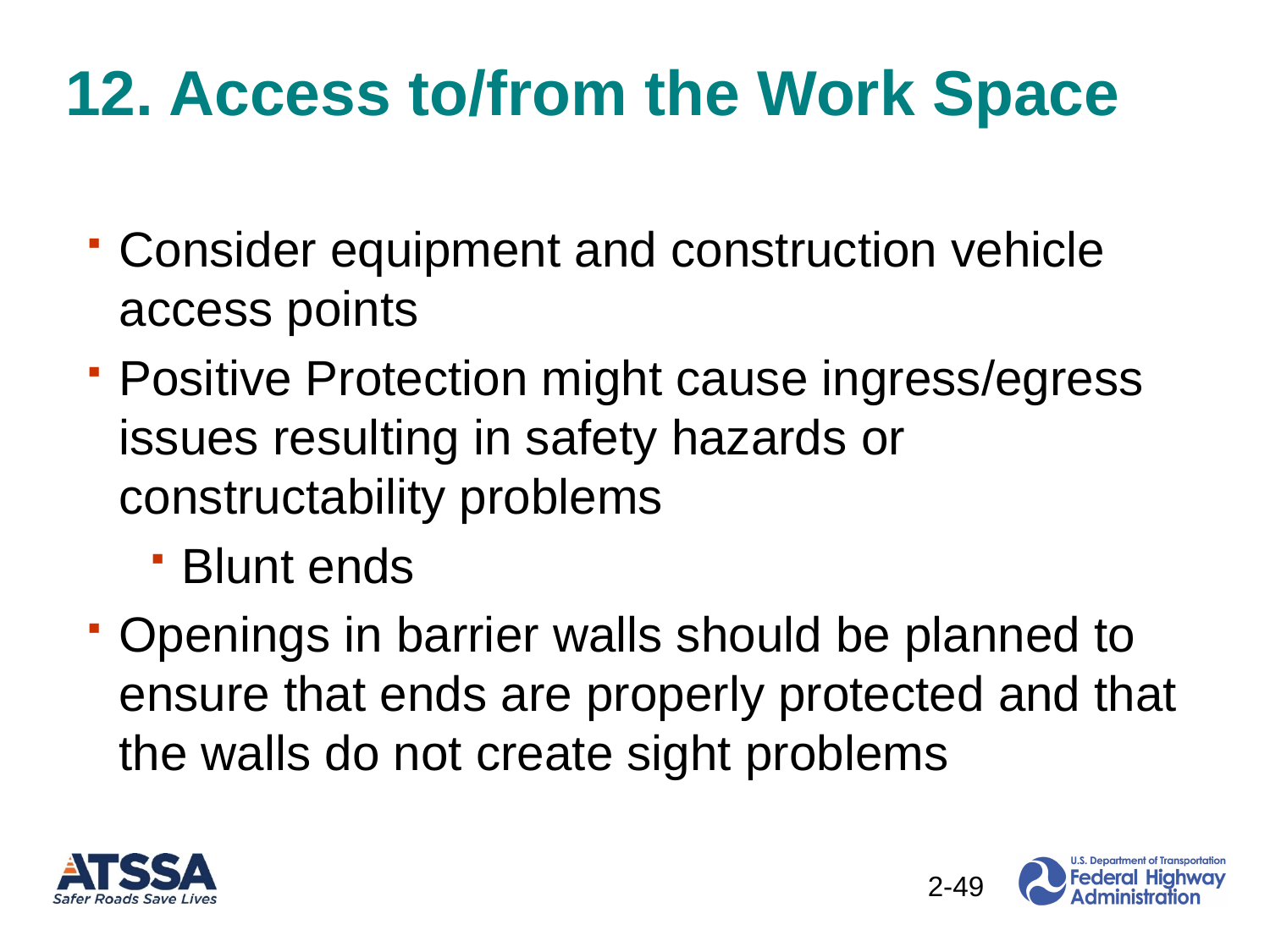

12. Access to/from the Work Space
Consider equipment and construction vehicle access points
Positive Protection might cause ingress/egress issues resulting in safety hazards or constructability problems
Blunt ends
Openings in barrier walls should be planned to ensure that ends are properly protected and that the walls do not create sight problems